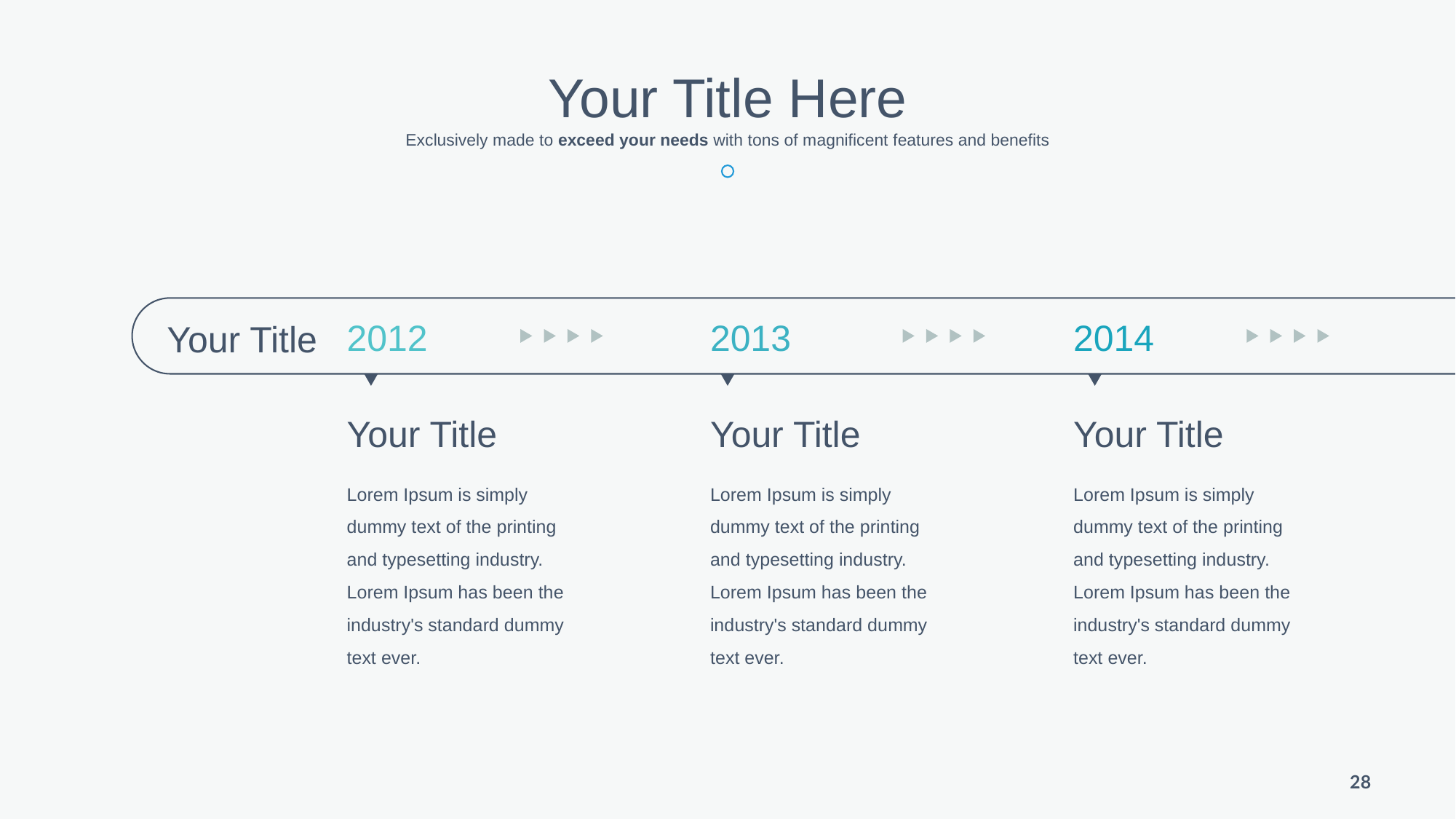

Your Title Here
Exclusively made to exceed your needs with tons of magnificent features and benefits

2012
2013
2014
Your Title

Your Title
Your Title
Your Title
Lorem Ipsum is simply dummy text of the printing and typesetting industry. Lorem Ipsum has been the industry's standard dummy text ever.
Lorem Ipsum is simply dummy text of the printing and typesetting industry. Lorem Ipsum has been the industry's standard dummy text ever.
Lorem Ipsum is simply dummy text of the printing and typesetting industry. Lorem Ipsum has been the industry's standard dummy text ever.